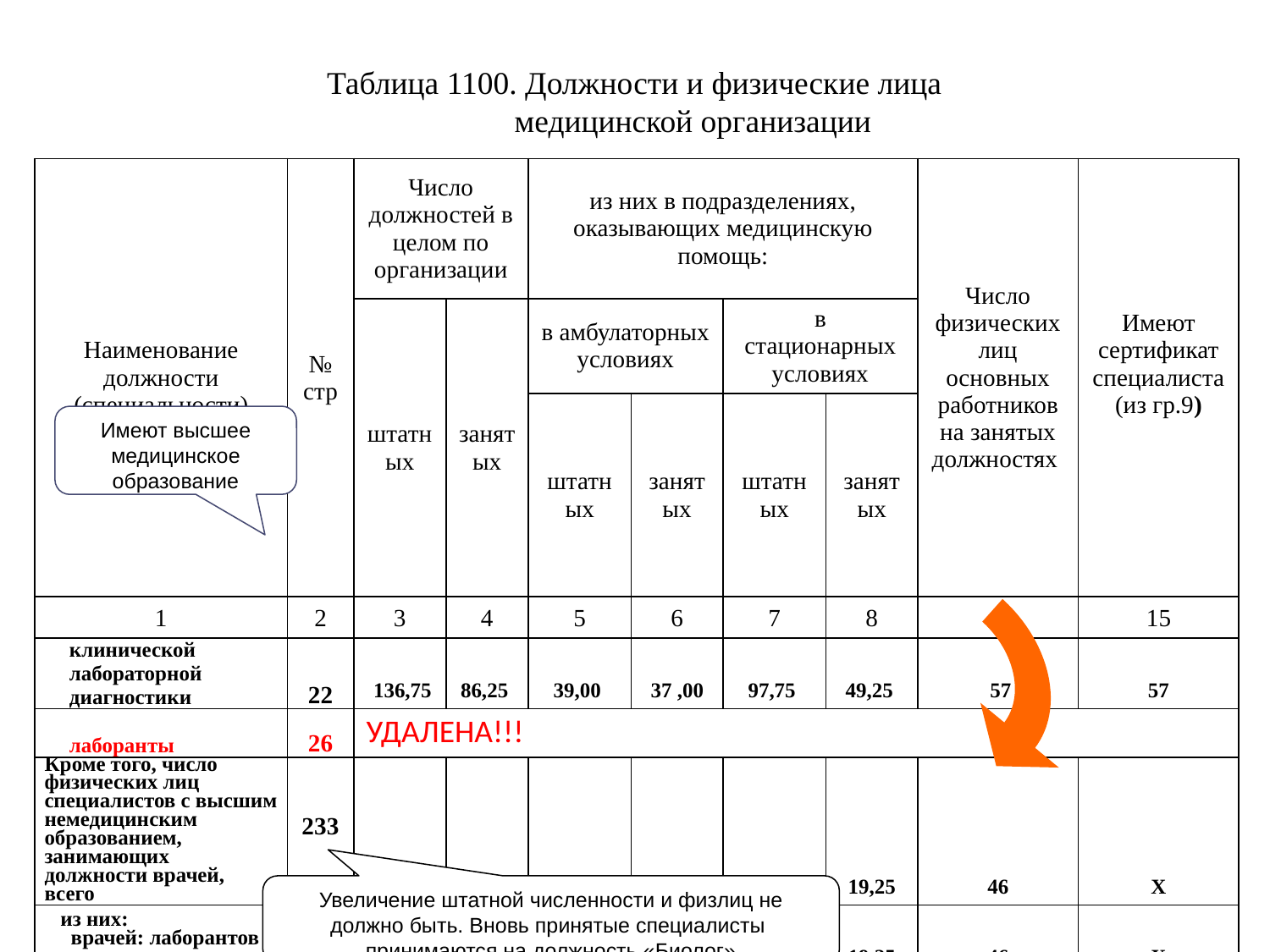

Таблица 1100. Должности и физические лица медицинской организации
| Наименование должности (специальности) | № стр | Число должностей в целом по организации |  | из них в подразделениях, оказывающих медицинскую помощь: |  |  |  | Число физических лиц основных работников на занятых должностях | Имеют сертификат специалиста (из гр.9) |
| --- | --- | --- | --- | --- | --- | --- | --- | --- | --- |
|  |  | штатных | занятых | в амбулаторных условиях |  | в стационарных условиях |  |  |  |
|  |  |  |  | штатных | занятых | штатных | занятых |  |  |
| 1 | 2 | 3 | 4 | 5 | 6 | 7 | 8 | 9 | 15 |
| клинической лабораторной диагностики | 22 | 136,75 | 86,25 | 39,00 | 37 ,00 | 97,75 | 49,25 | 57 | 57 |
| лаборанты | 26 | УДАЛЕНА!!! |  |  |  |  |  |  |  |
| Кроме того, число физических лиц специалистов с высшим немедицинским образованием, занимающих должности врачей, всего | 233 | 57,75 | 51,25 | 36,50 | 32 | 21,25 | 19,25 | 46 | Х |
| из них: врачей: лаборантов | 234 | 57,75 | 51,25 | 36,50 | 32 | 21,25 | 19,25 | 46 | Х |
Имеют высшее медицинское образование

Увеличение штатной численности и физлиц не должно быть. Вновь принятые специалисты  принимаются на должность «Биолог»